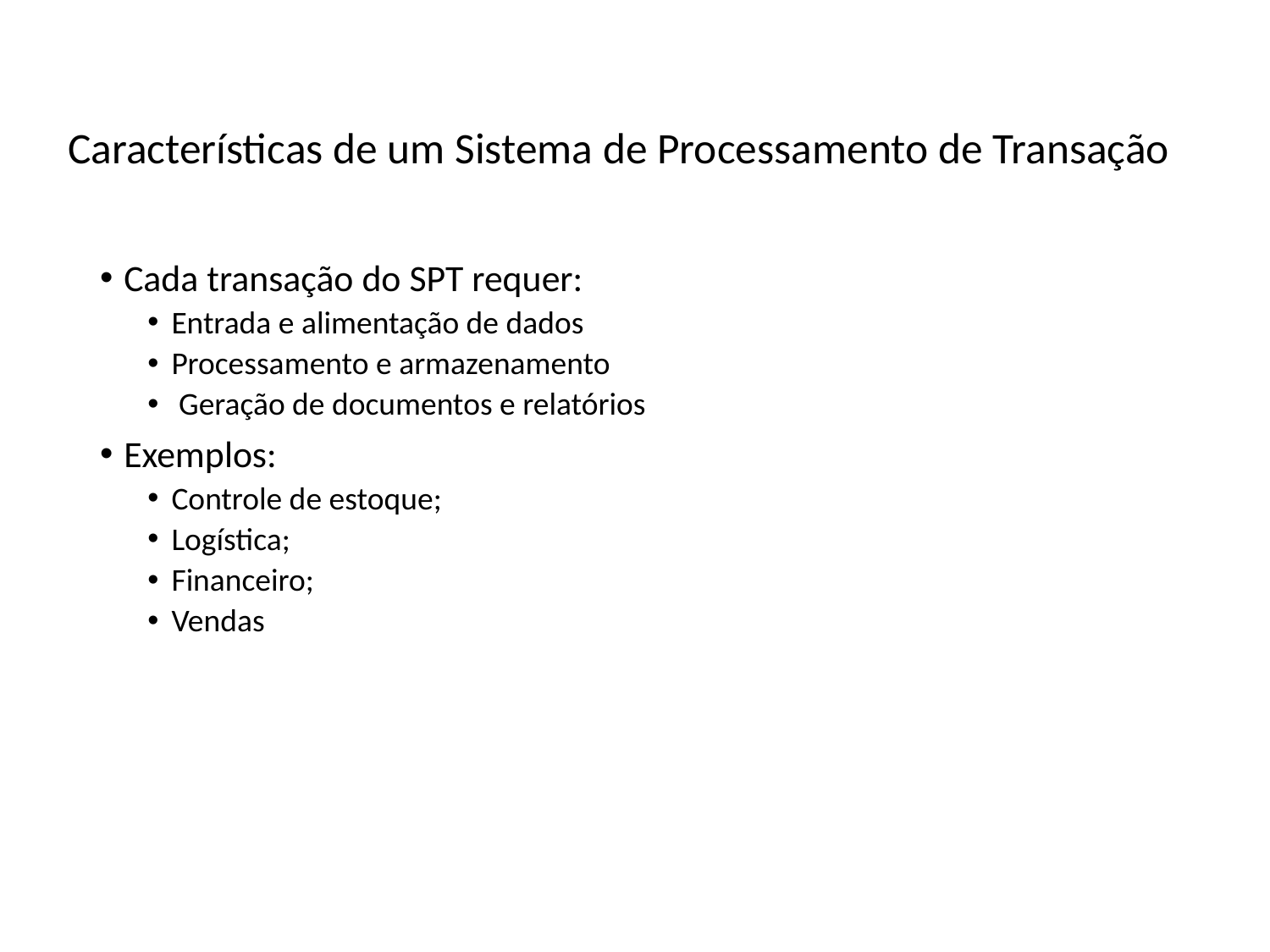

# Características de um Sistema de Processamento de Transação
Cada transação do SPT requer:
Entrada e alimentação de dados
Processamento e armazenamento
 Geração de documentos e relatórios
Exemplos:
Controle de estoque;
Logística;
Financeiro;
Vendas